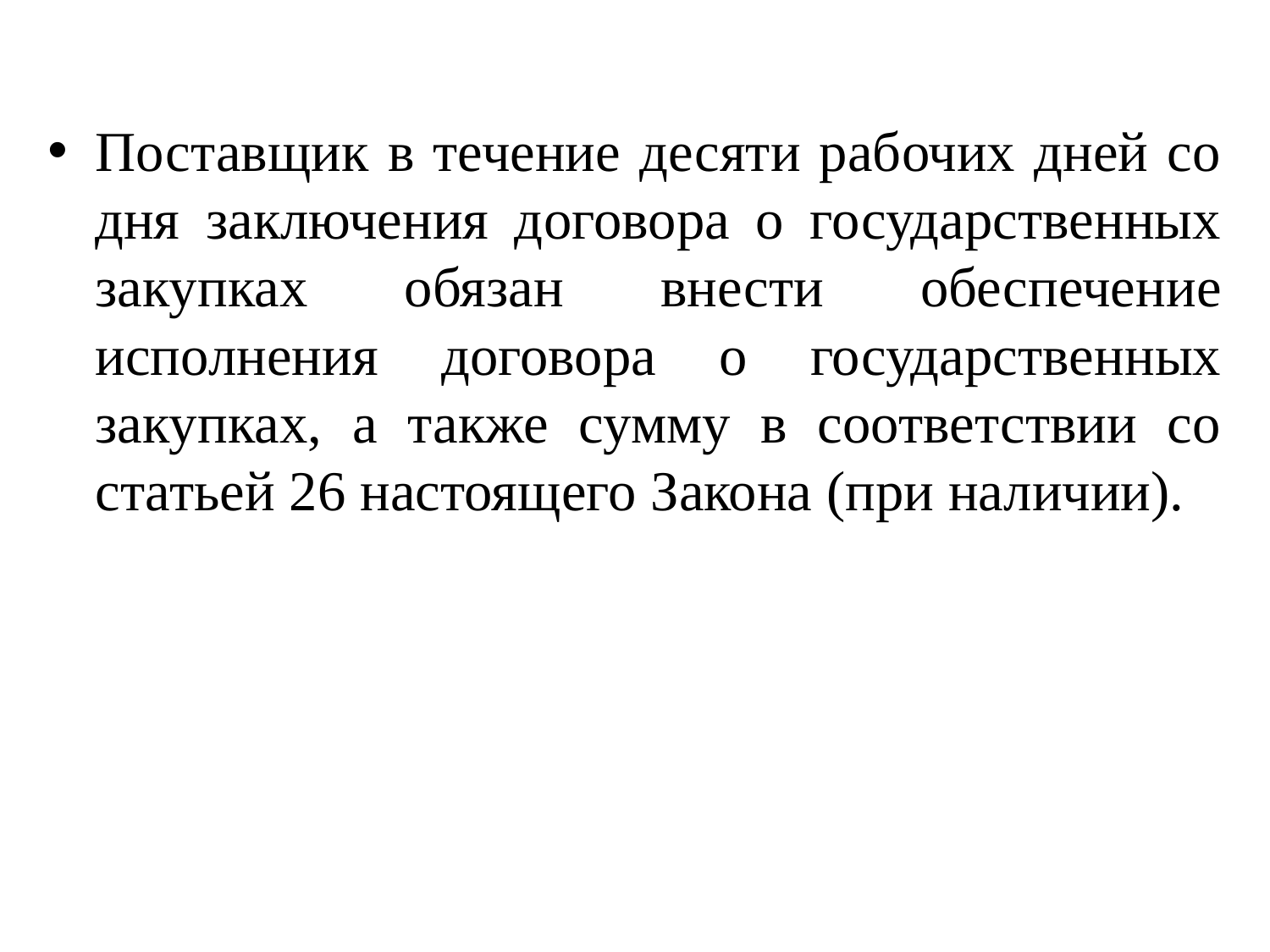

Поставщик в течение десяти рабочих дней со дня заключения договора о государственных закупках обязан внести обеспечение исполнения договора о государственных закупках, а также сумму в соответствии со статьей 26 настоящего Закона (при наличии).